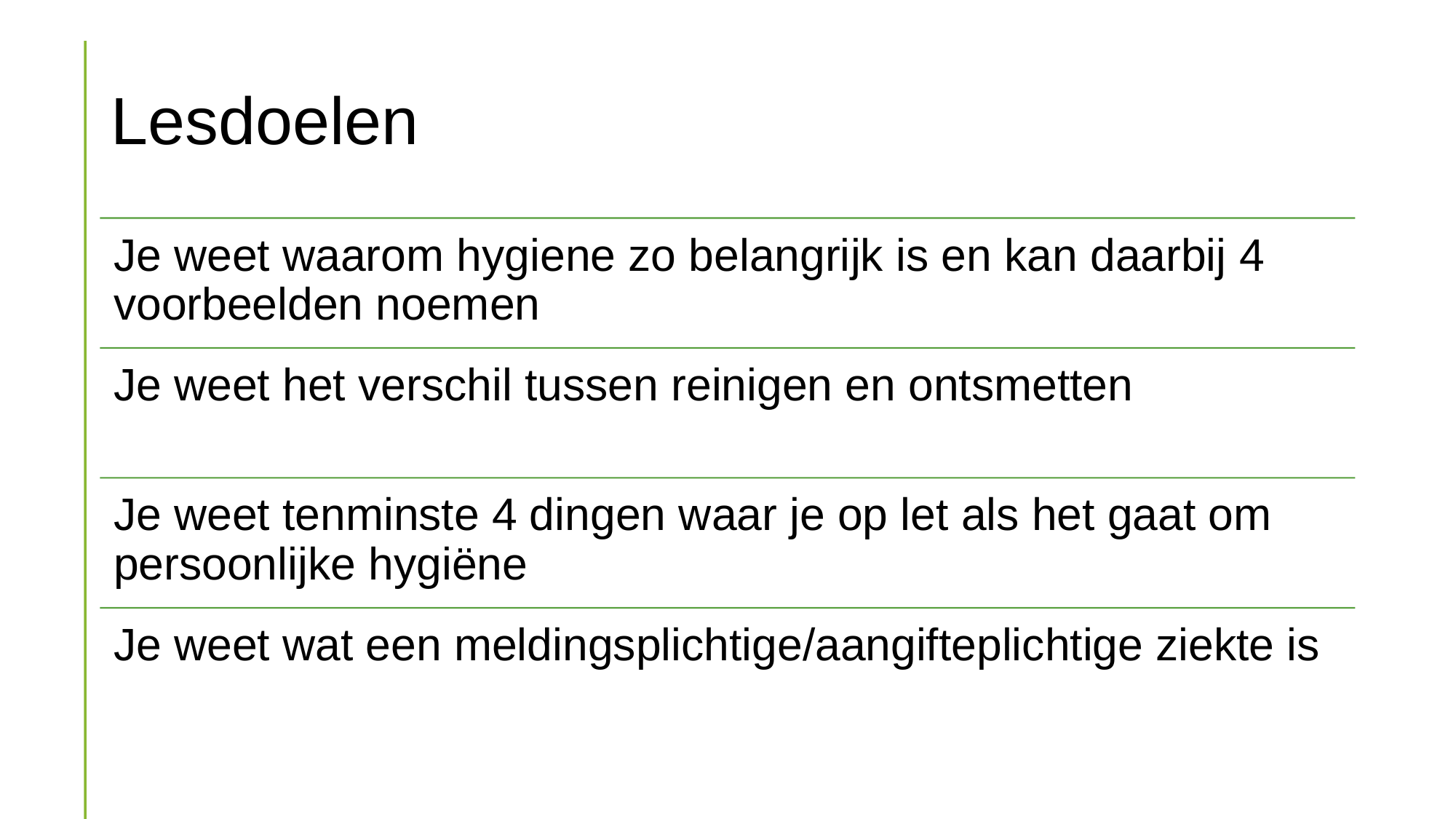

# Lesdoelen
Je weet waarom hygiene zo belangrijk is en kan daarbij 4 voorbeelden noemen
Je weet het verschil tussen reinigen en ontsmetten
Je weet tenminste 4 dingen waar je op let als het gaat om persoonlijke hygiëne
Je weet wat een meldingsplichtige/aangifteplichtige ziekte is